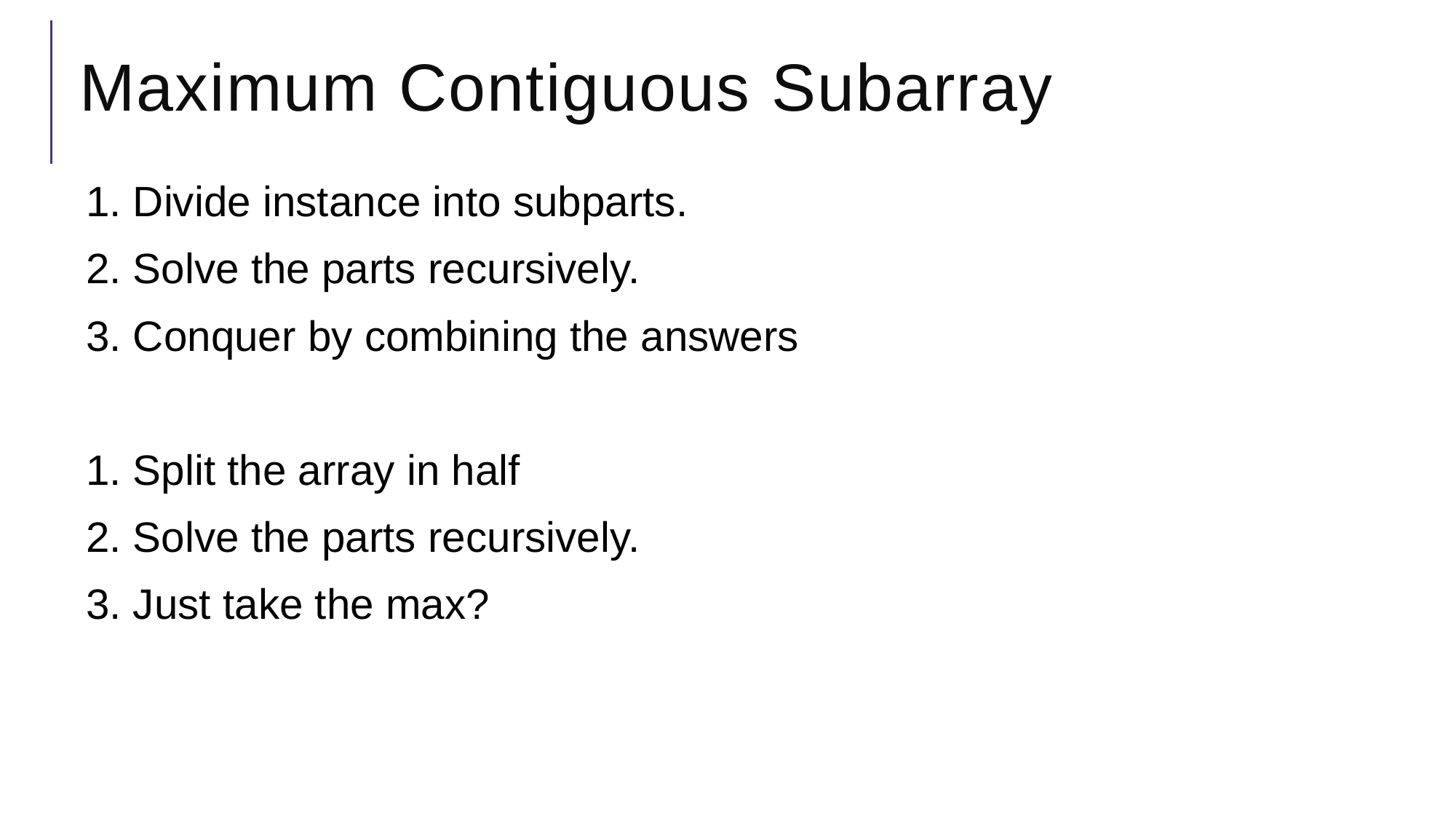

# Maximum Contiguous Subarray
1. Divide instance into subparts.
2. Solve the parts recursively.
3. Conquer by combining the answers

1. Split the array in half
2. Solve the parts recursively.
3. Just take the max?